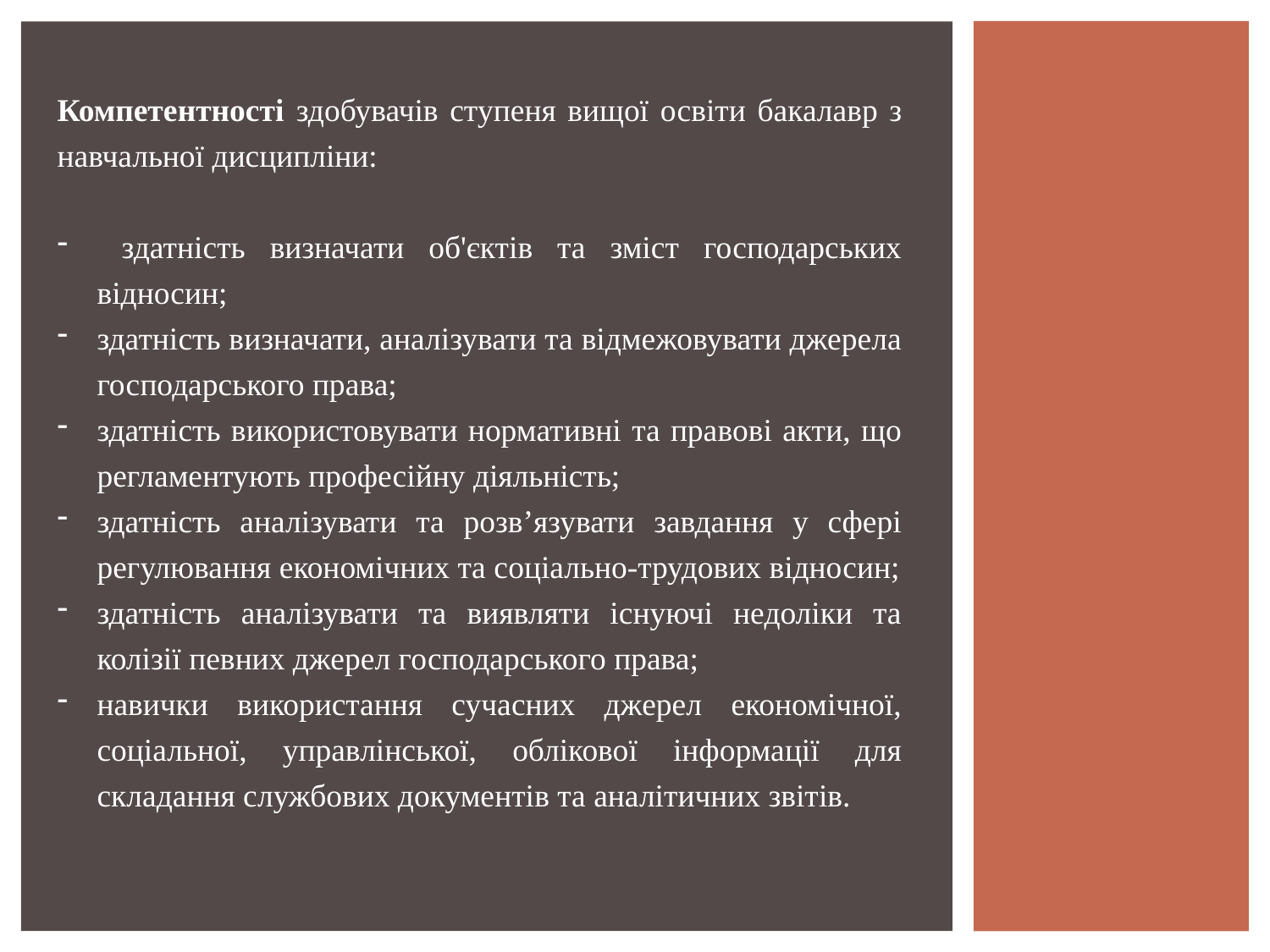

Компетентності здобувачів ступеня вищої освіти бакалавр з навчальної дисципліни:

 здатність визначати об'єктів та зміст господарських відносин;
здатність визначати, аналізувати та відмежовувати джерела господарського права;
здатність використовувати нормативні та правові акти, що регламентують професійну діяльність;
здатність аналізувати та розв’язувати завдання у сфері регулювання економічних та соціально-трудових відносин;
здатність аналізувати та виявляти існуючі недоліки та колізії певних джерел господарського права;
навички використання сучасних джерел економічної, соціальної, управлінської, облікової інформації для складання службових документів та аналітичних звітів.